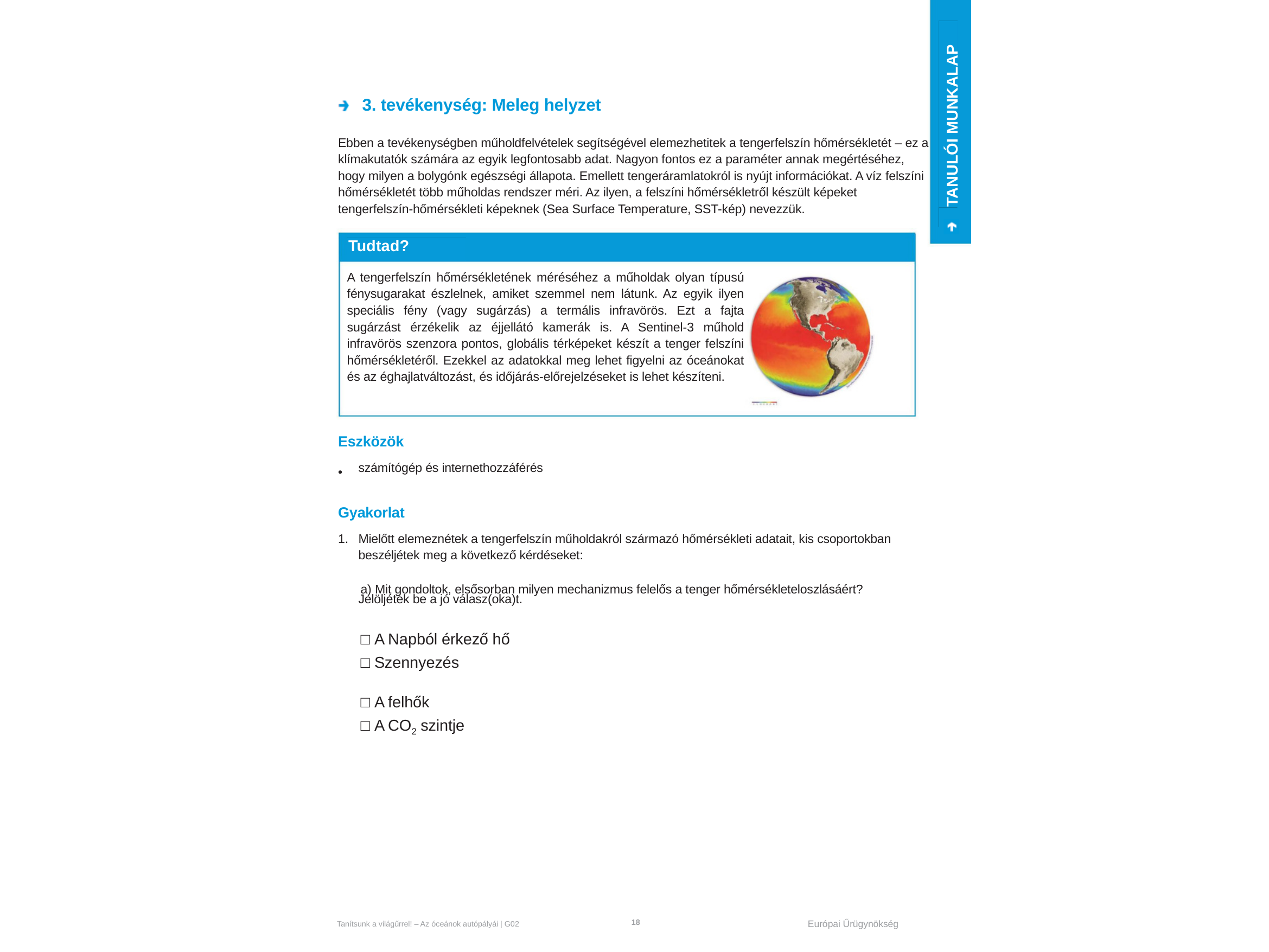

3. tevékenység: Meleg helyzet

TANULÓI MUNKALAP
Ebben a tevékenységben műholdfelvételek segítségével elemezhetitek a tengerfelszín hőmérsékletét – ez a klímakutatók számára az egyik legfontosabb adat. Nagyon fontos ez a paraméter annak megértéséhez, hogy milyen a bolygónk egészségi állapota. Emellett tengeráramlatokról is nyújt információkat. A víz felszíni hőmérsékletét több műholdas rendszer méri. Az ilyen, a felszíni hőmérsékletről készült képeket tengerfelszín-hőmérsékleti képeknek (Sea Surface Temperature, SST-kép) nevezzük.

Tudtad?
A tengerfelszín hőmérsékletének méréséhez a műholdak olyan típusú fénysugarakat észlelnek, amiket szemmel nem látunk. Az egyik ilyen speciális fény (vagy sugárzás) a termális infravörös. Ezt a fajta sugárzást érzékelik az éjjellátó kamerák is. A Sentinel-3 műhold infravörös szenzora pontos, globális térképeket készít a tenger felszíni hőmérsékletéről. Ezekkel az adatokkal meg lehet figyelni az óceánokat és az éghajlatváltozást, és időjárás-előrejelzéseket is lehet készíteni.
Eszközök
•
számítógép és internethozzáférés

Gyakorlat
1.
Mielőtt elemeznétek a tengerfelszín műholdakról származó hőmérsékleti adatait, kis csoportokban beszéljétek meg a következő kérdéseket:
a) Mit gondoltok, elsősorban milyen mechanizmus felelős a tenger hőmérsékleteloszlásáért?
Jelöljétek be a jó válasz(oka)t.
□ A Napból érkező hő
□ Szennyezés
□ A felhők
□ A CO2 szintje
18
Európai Űrügynökség
Tanítsunk a világűrrel! – Az óceánok autópályái | G02